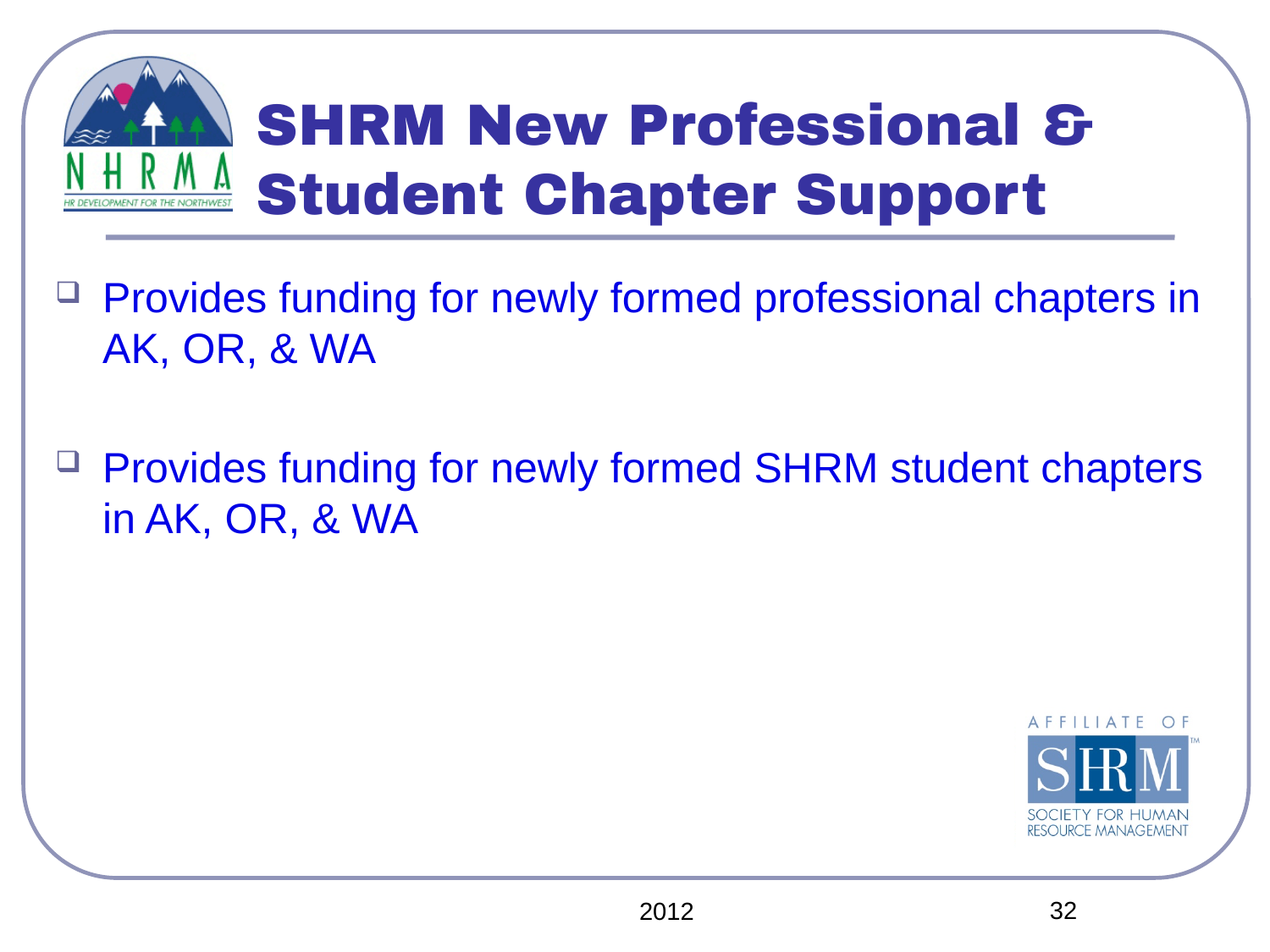

# SHRM New Professional & Student Chapter Support
Provides funding for newly formed professional chapters in AK, OR, & WA

Provides funding for newly formed SHRM student chapters in AK, OR, & WA

32
2012